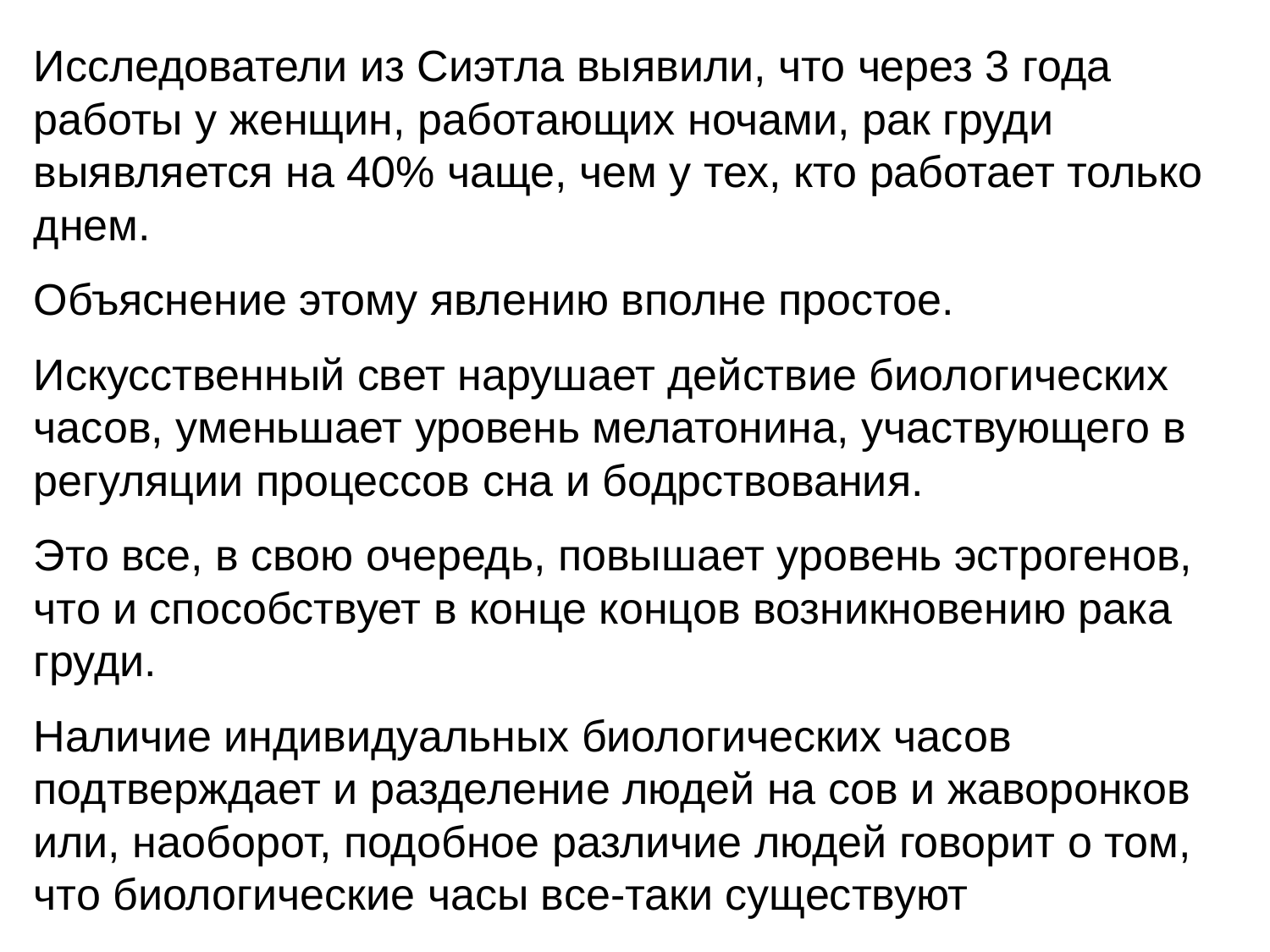

Исследователи из Сиэтла выявили, что через 3 года работы у женщин, работающих ночами, рак груди выявляется на 40% чаще, чем у тех, кто работает только днем.
Объяснение этому явлению вполне простое.
Искусственный свет нарушает действие биологических часов, уменьшает уровень мелатонина, участвующего в регуляции процессов сна и бодрствования.
Это все, в свою очередь, повышает уровень эстрогенов, что и способствует в конце концов возникновению рака груди.
Наличие индивидуальных биологических часов подтверждает и разделение людей на сов и жаворонков или, наоборот, подобное различие людей говорит о том, что биологические часы все-таки существуют